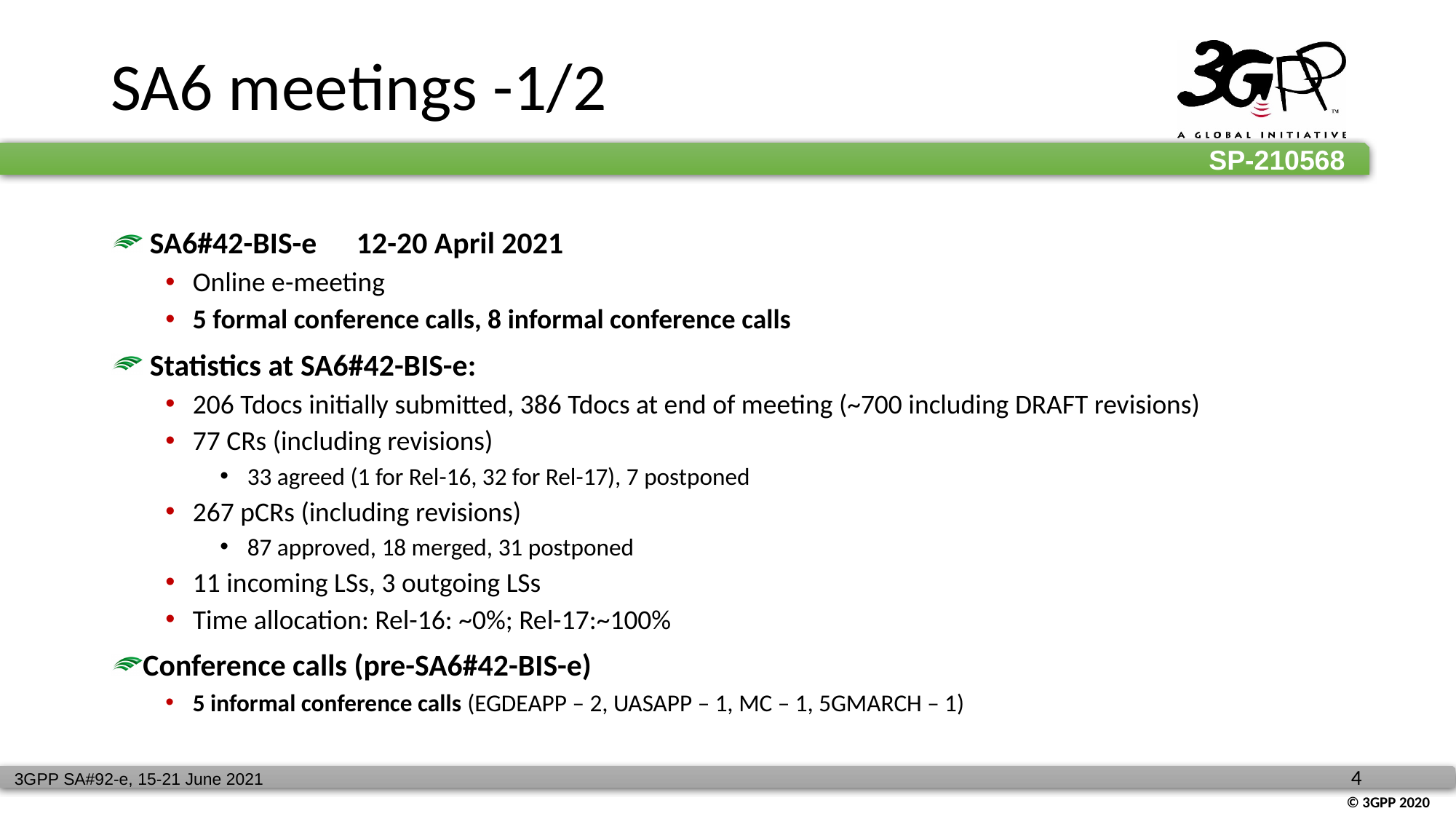

SA6 meetings -1/2
 SA6#42-BIS-e	12-20 April 2021
Online e-meeting
5 formal conference calls, 8 informal conference calls
 Statistics at SA6#42-BIS-e:
206 Tdocs initially submitted, 386 Tdocs at end of meeting (~700 including DRAFT revisions)
77 CRs (including revisions)
33 agreed (1 for Rel-16, 32 for Rel-17), 7 postponed
267 pCRs (including revisions)
87 approved, 18 merged, 31 postponed
11 incoming LSs, 3 outgoing LSs
Time allocation: Rel-16: ~0%; Rel-17:~100%
Conference calls (pre-SA6#42-BIS-e)
5 informal conference calls (EGDEAPP – 2, UASAPP – 1, MC – 1, 5GMARCH – 1)